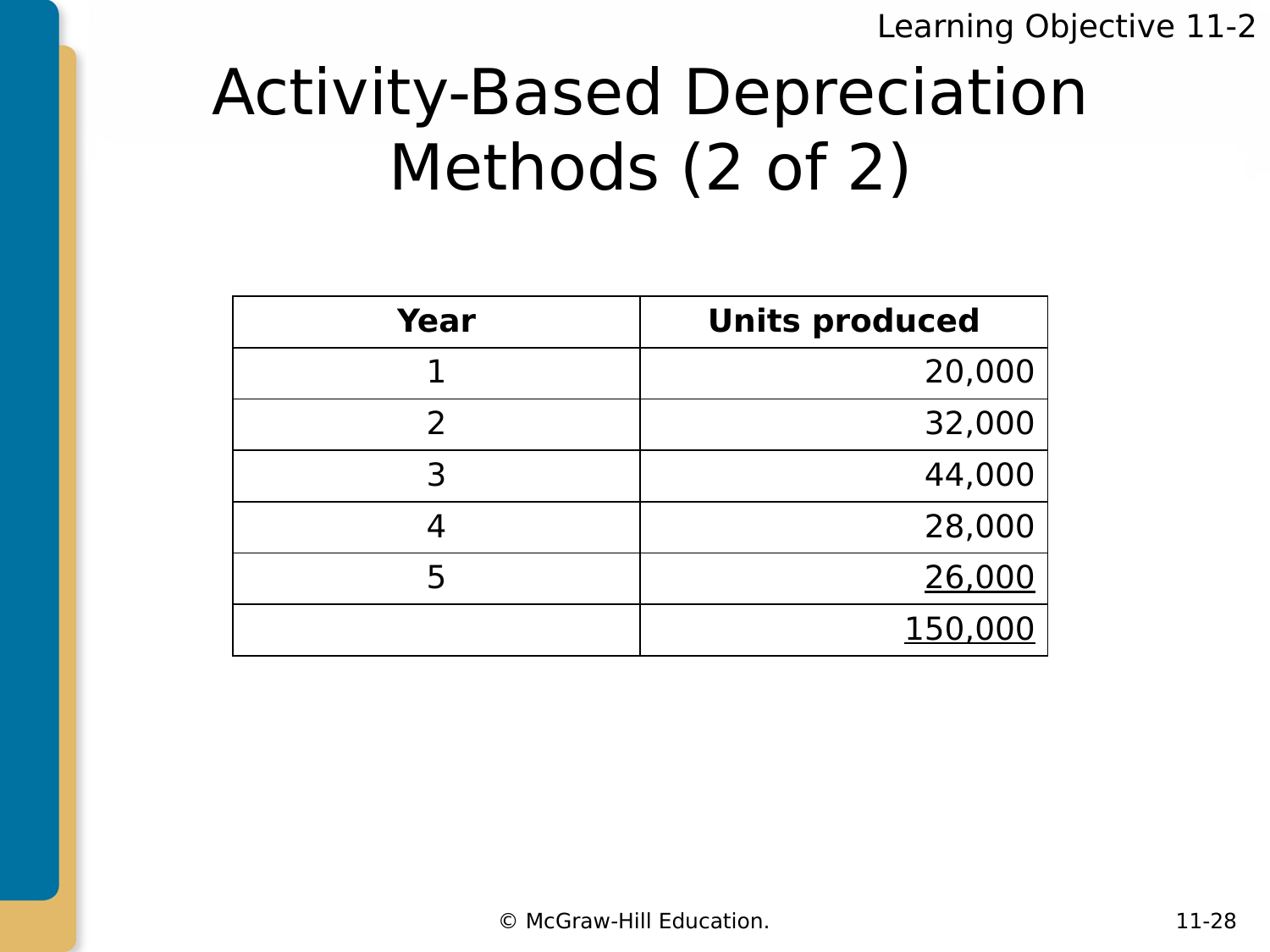

Learning Objective 11-2
# Activity-Based Depreciation Methods (2 of 2)
| Year | Units produced |
| --- | --- |
| 1 | 20,000 |
| 2 | 32,000 |
| 3 | 44,000 |
| 4 | 28,000 |
| 5 | 26,000 |
|  | 150,000 |